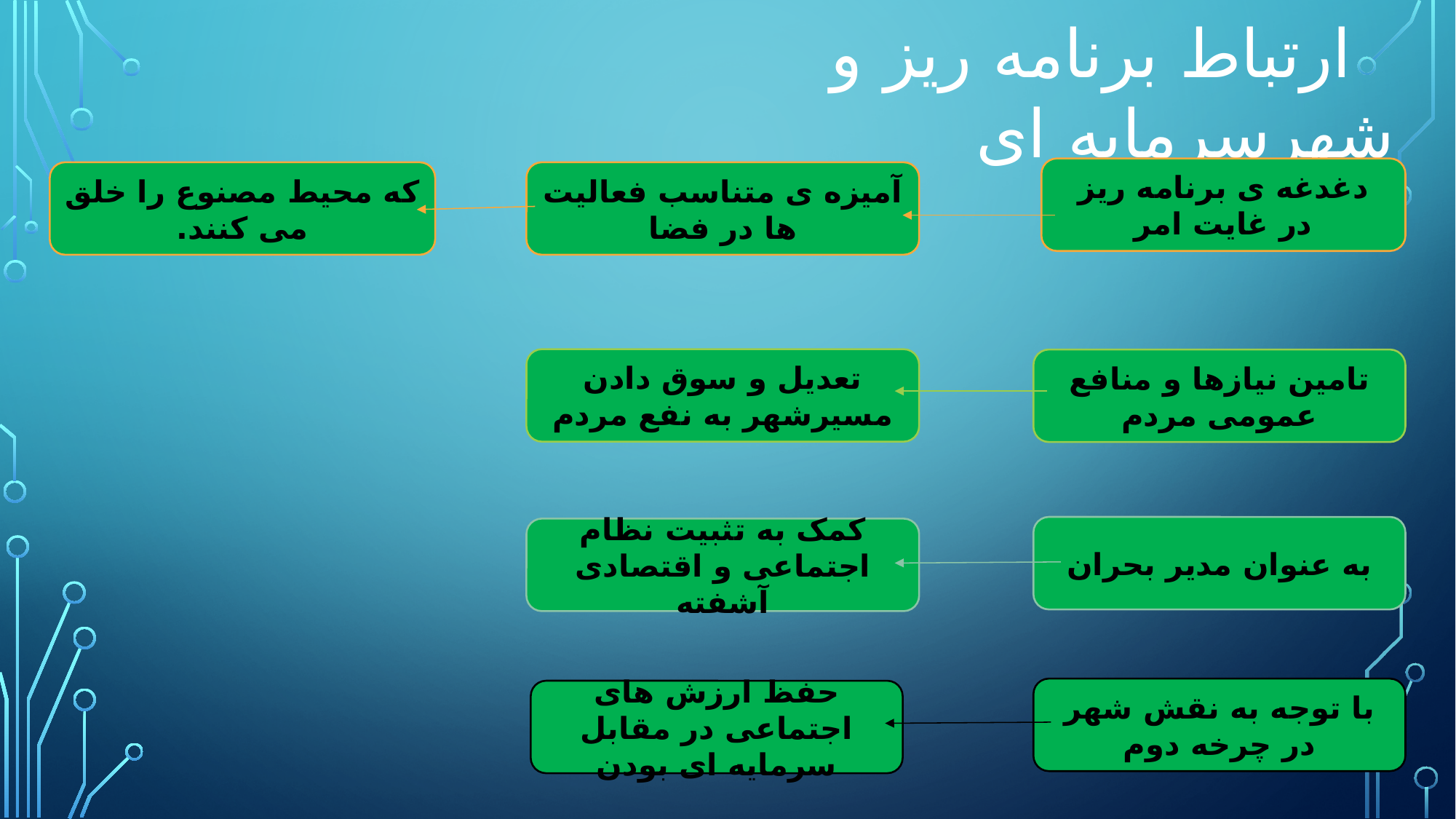

ارتباط برنامه ریز و شهرسرمایه ای

دغدغه ی برنامه ریز در غایت امر
که محیط مصنوع را خلق می کنند.
آمیزه ی متناسب فعالیت ها در فضا
تعدیل و سوق دادن مسیرشهر به نفع مردم
تامین نیازها و منافع عمومی مردم
به عنوان مدیر بحران
کمک به تثبیت نظام اجتماعی و اقتصادی آشفته
با توجه به نقش شهر در چرخه دوم
حفظ ارزش های اجتماعی در مقابل سرمایه ای بودن